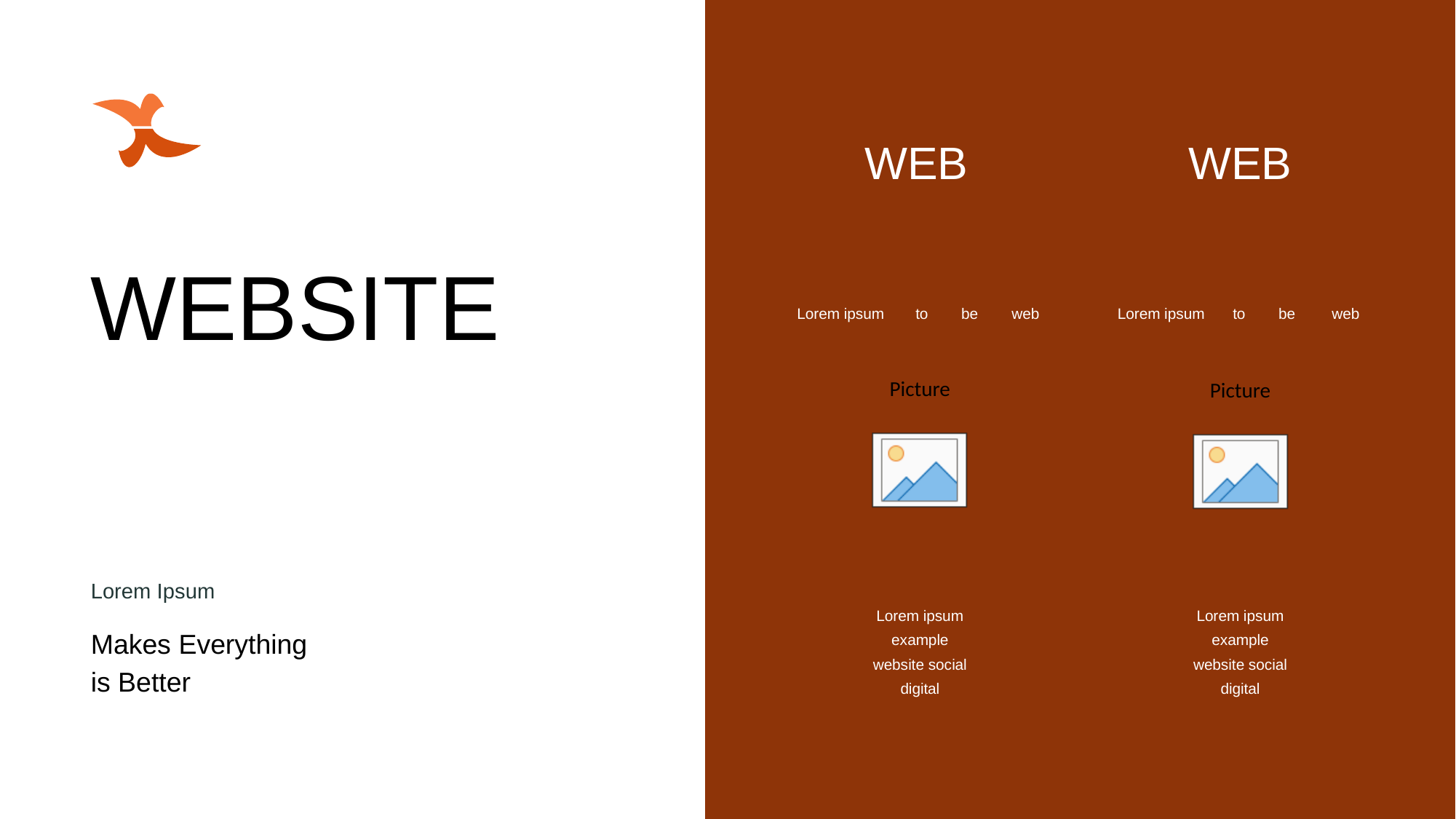

WEB
WEB
WEBSITE
Lorem ipsum
to
be
web
Lorem ipsum
to
be
web

Lorem Ipsum
Lorem ipsum example website social digital
Lorem ipsum example website social digital
Makes Everything
is Better